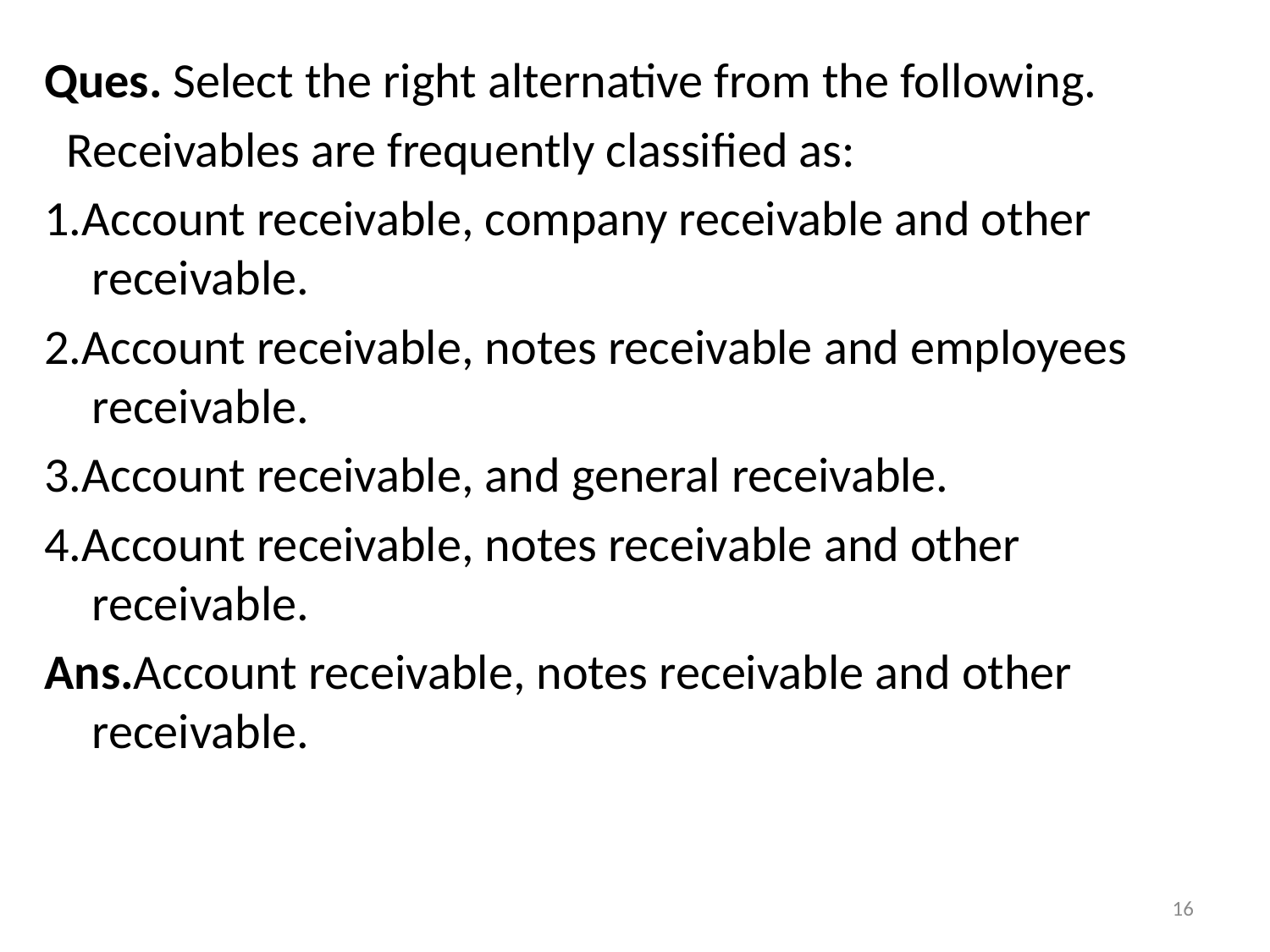

Ques. Select the right alternative from the following.
  Receivables are frequently classified as:
1.Account receivable, company receivable and other receivable.
2.Account receivable, notes receivable and employees receivable.
3.Account receivable, and general receivable.
4.Account receivable, notes receivable and other receivable.
Ans.Account receivable, notes receivable and other receivable.

16